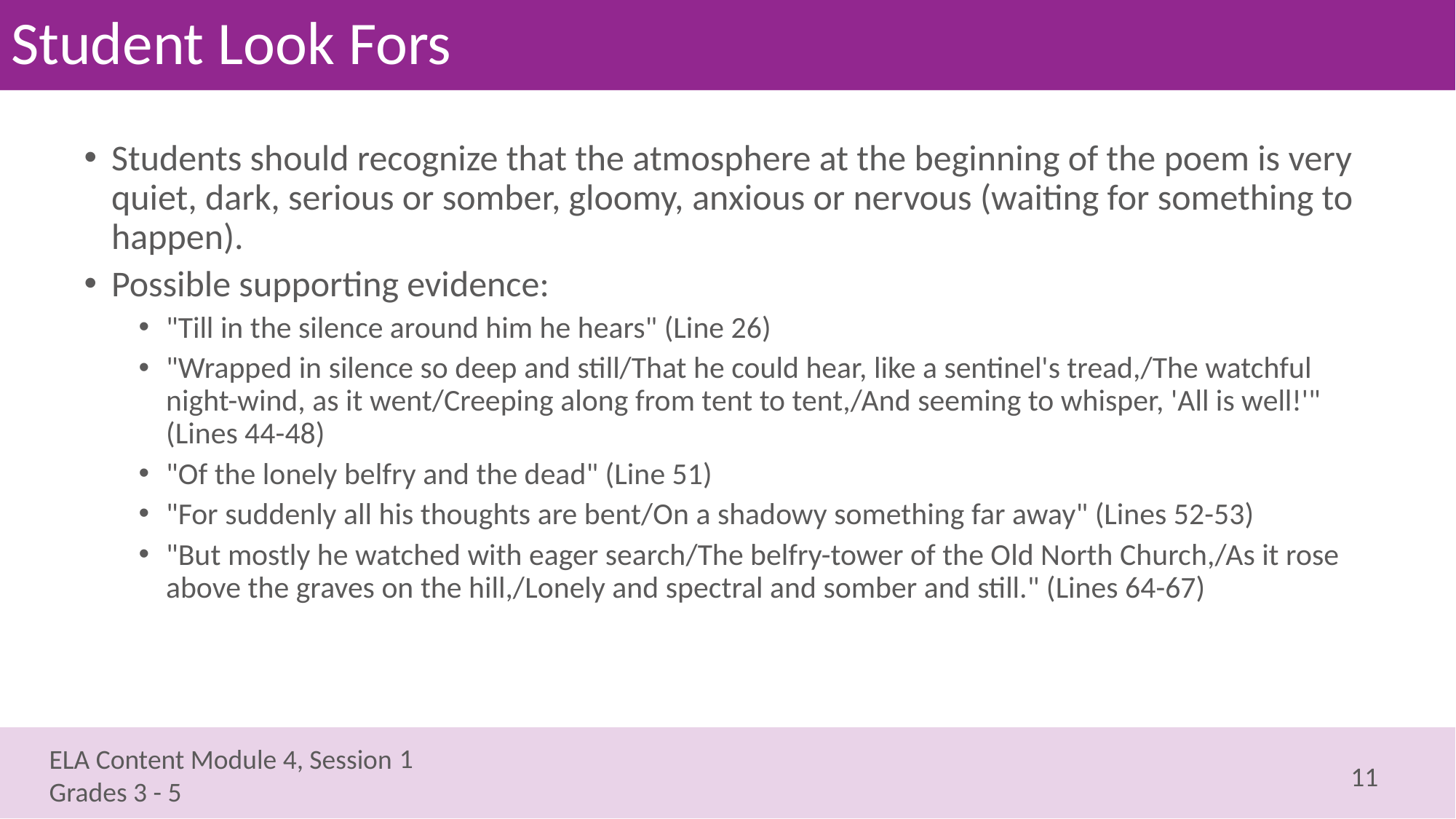

# Student Look Fors
Students should recognize that the atmosphere at the beginning of the poem is very quiet, dark, serious or somber, gloomy, anxious or nervous (waiting for something to happen).
Possible supporting evidence:
"Till in the silence around him he hears" (Line 26)
"Wrapped in silence so deep and still/That he could hear, like a sentinel's tread,/The watchful night-wind, as it went/Creeping along from tent to tent,/And seeming to whisper, 'All is well!'" (Lines 44-48)
"Of the lonely belfry and the dead" (Line 51)
"For suddenly all his thoughts are bent/On a shadowy something far away" (Lines 52-53)
"But mostly he watched with eager search/The belfry-tower of the Old North Church,/As it rose above the graves on the hill,/Lonely and spectral and somber and still." (Lines 64-67)

1
11